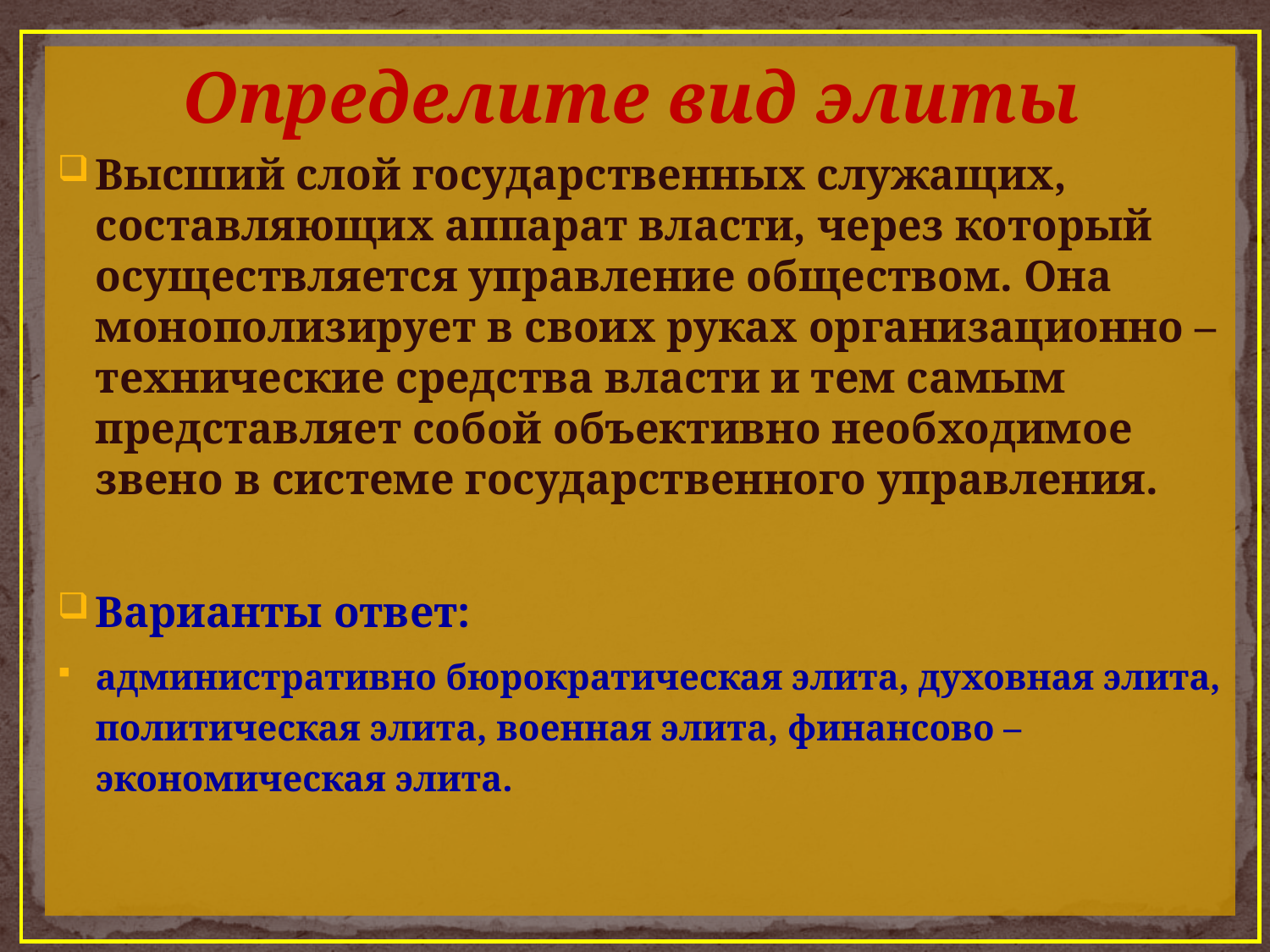

#

Определите вид элиты
Высший слой государственных служащих, составляющих аппарат власти, через который осуществляется управление обществом. Она монополизирует в своих руках организационно – технические средства власти и тем самым представляет собой объективно необходимое звено в системе государственного управления.

Варианты ответ:
административно бюрократическая элита, духовная элита, политическая элита, военная элита, финансово – экономическая элита.